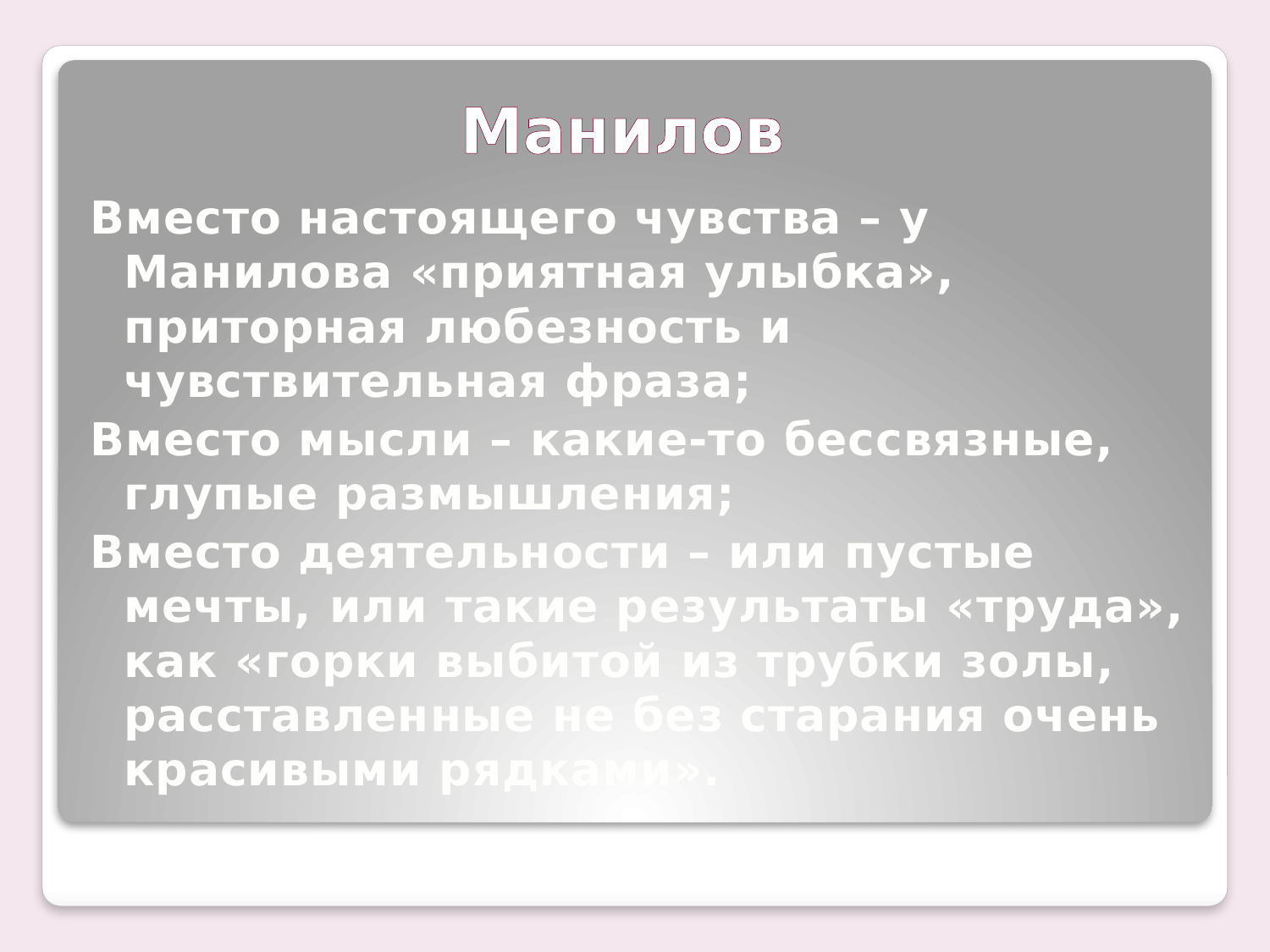

# Манилов
Вместо настоящего чувства – у Манилова «приятная улыбка», приторная любезность и чувствительная фраза;
Вместо мысли – какие-то бессвязные, глупые размышления;
Вместо деятельности – или пустые мечты, или такие результаты «труда», как «горки выбитой из трубки золы, расставленные не без старания очень красивыми рядками».